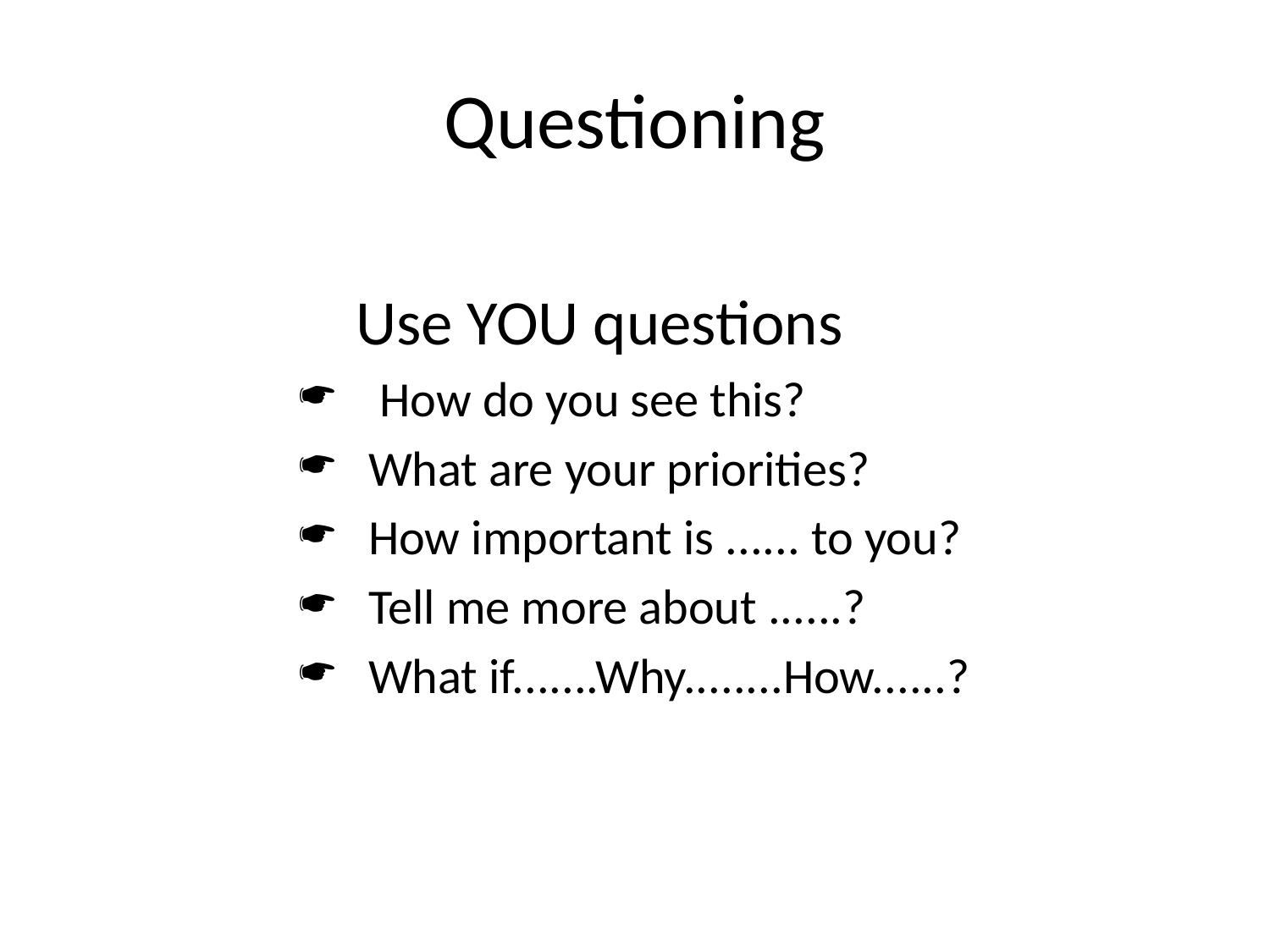

# Questioning
    Use YOU questions
   How do you see this?
  What are your priorities?
  How important is ...... to you?
  Tell me more about ......?
  What if.......Why........How......?